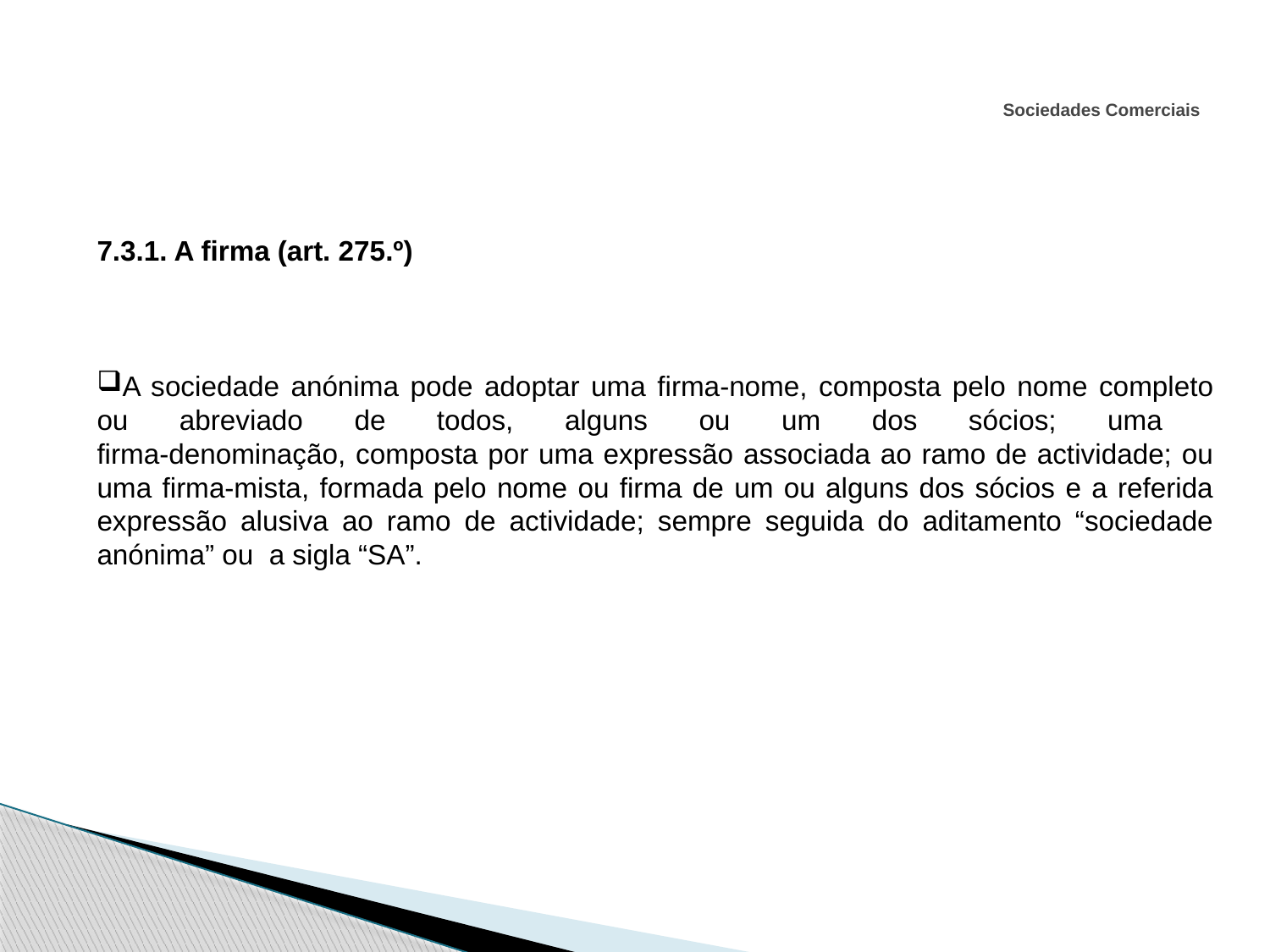

# Sociedades Comerciais
7.3.1. A firma (art. 275.º)

A sociedade anónima pode adoptar uma firma-nome, composta pelo nome completo ou abreviado de todos, alguns ou um dos sócios; uma
firma-denominação, composta por uma expressão associada ao ramo de actividade; ou uma firma-mista, formada pelo nome ou firma de um ou alguns dos sócios e a referida expressão alusiva ao ramo de actividade; sempre seguida do aditamento “sociedade anónima” ou  a sigla “SA”.